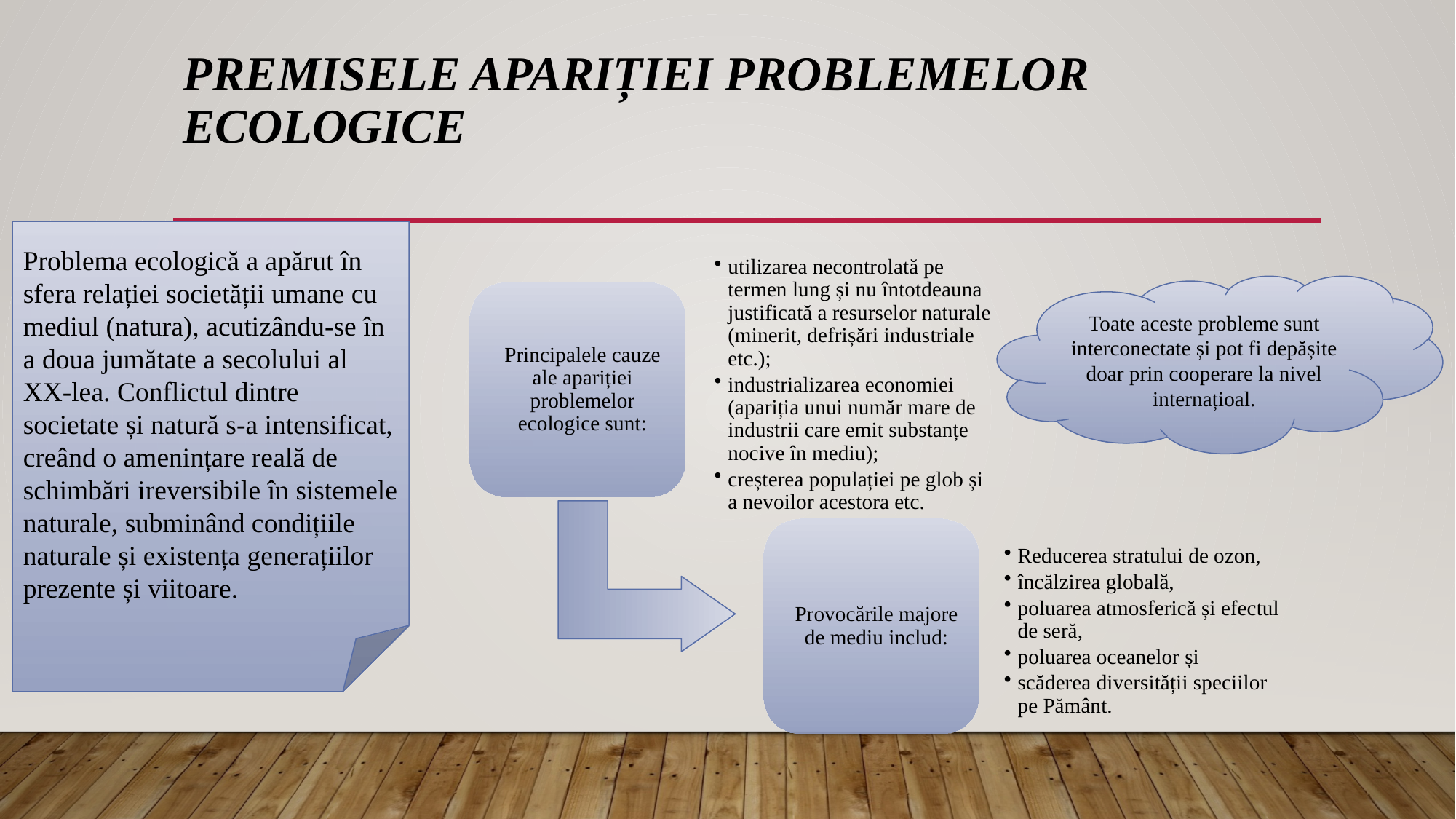

# Premisele apariției Problemelor ecologice
Problema ecologică a apărut în sfera relației societății umane cu mediul (natura), acutizându-se în a doua jumătate a secolului al XX-lea. Conflictul dintre societate și natură s-a intensificat, creând o amenințare reală de schimbări ireversibile în sistemele naturale, subminând condițiile naturale și existența generațiilor prezente și viitoare.
Principalele cauze ale apariției problemelor ecologice sunt:
utilizarea necontrolată pe termen lung și nu întotdeauna justificată a resurselor naturale (minerit, defrișări industriale etc.);
industrializarea economiei (apariția unui număr mare de industrii care emit substanțe nocive în mediu);
creșterea populației pe glob și a nevoilor acestora etc.
Provocările majore de mediu includ:
Reducerea stratului de ozon,
încălzirea globală,
poluarea atmosferică și efectul de seră,
poluarea oceanelor și
scăderea diversității speciilor pe Pământ.
Toate aceste probleme sunt interconectate și pot fi depășite doar prin cooperare la nivel internațioal.